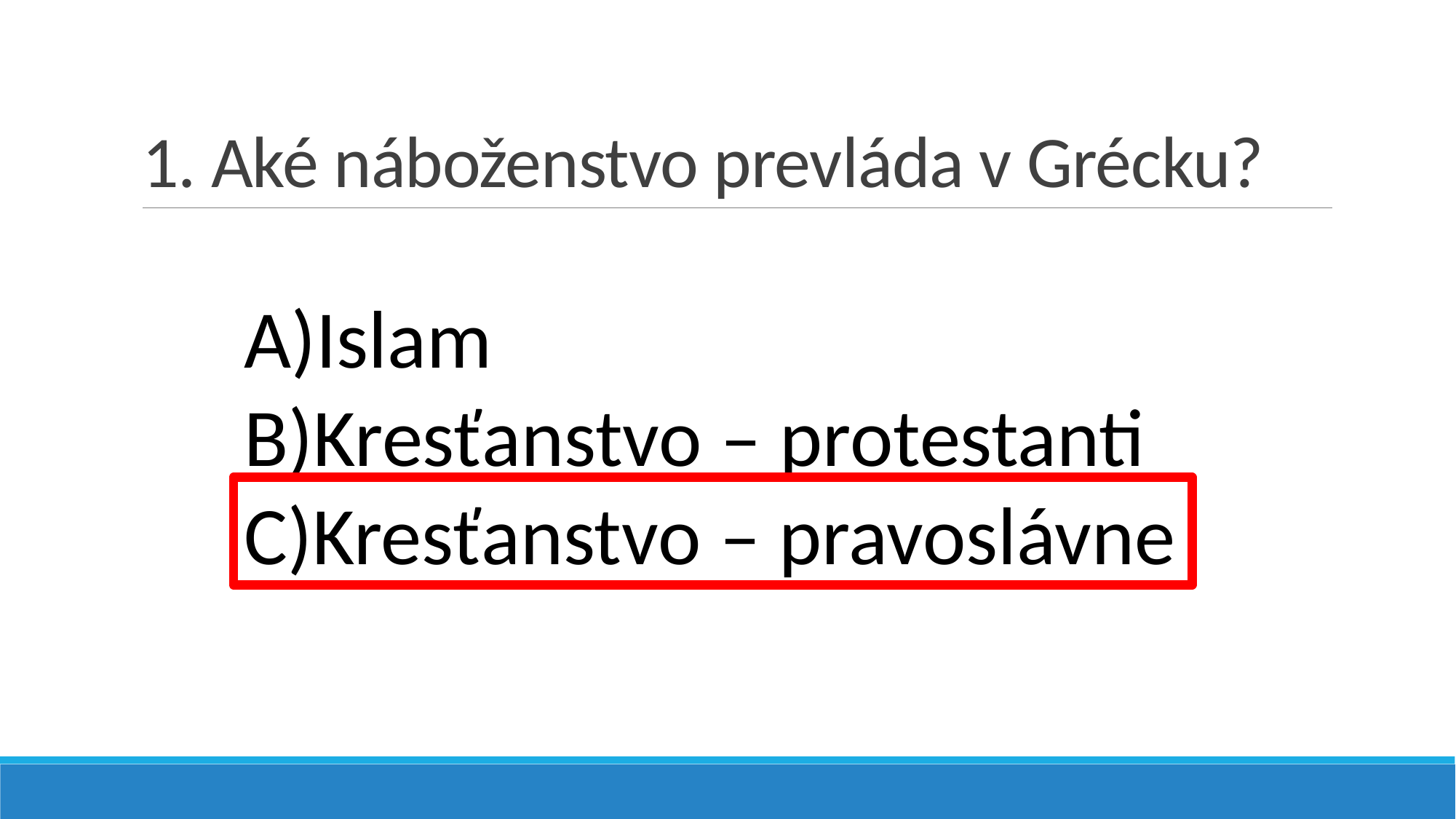

# 1. Aké náboženstvo prevláda v Grécku?
Islam
Kresťanstvo – protestanti
Kresťanstvo – pravoslávne